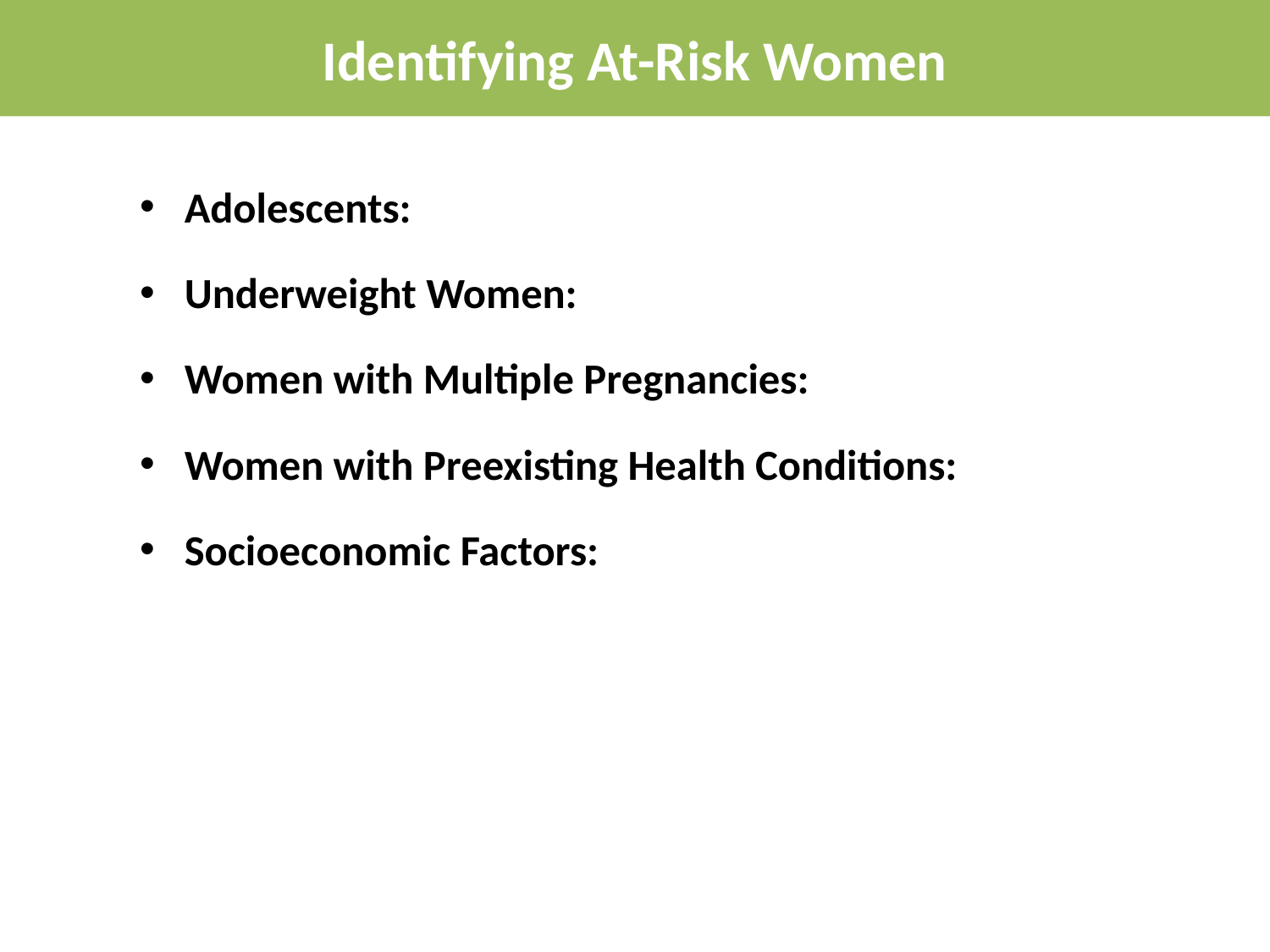

Identifying At-Risk Women
Adolescents:
Underweight Women:
Women with Multiple Pregnancies:
Women with Preexisting Health Conditions:
Socioeconomic Factors: